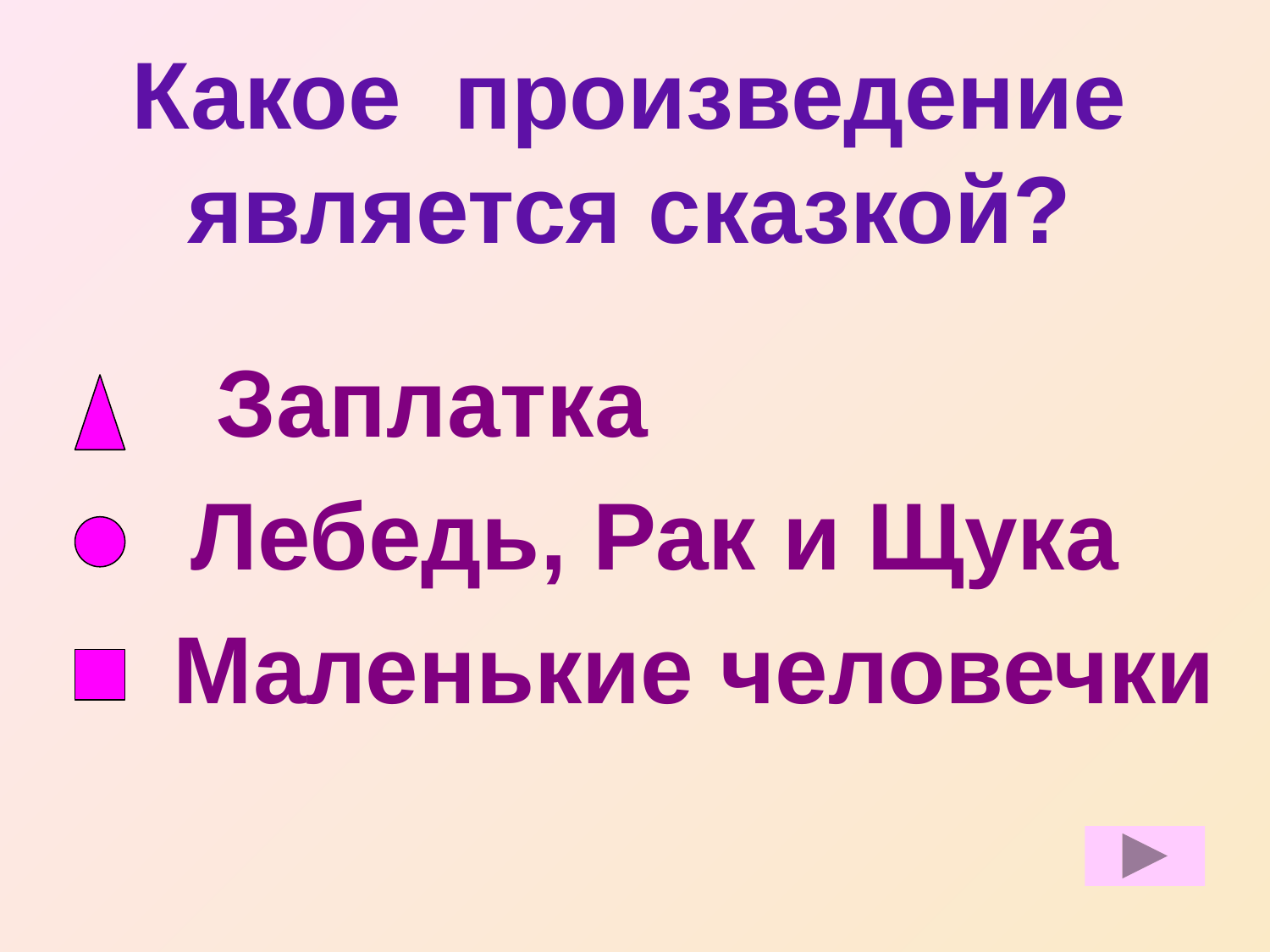

# Какое  произведение является сказкой?
     Заплатка
Лебедь, Рак и Щука
   Маленькие человечки